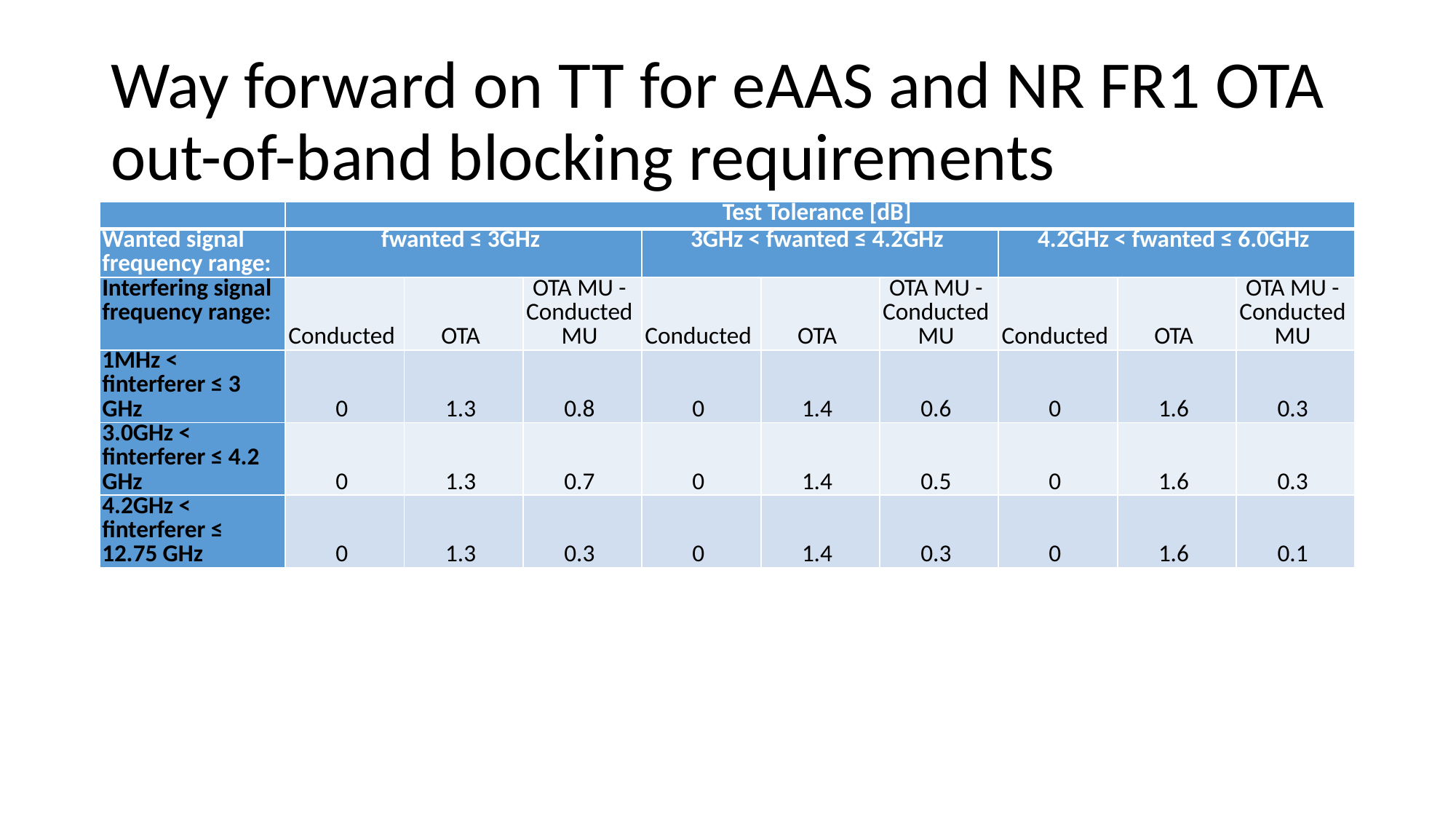

# Way forward on TT for eAAS and NR FR1 OTA out-of-band blocking requirements
|  | Test Tolerance [dB] |  |  |  |  |  |  |  |  |
| --- | --- | --- | --- | --- | --- | --- | --- | --- | --- |
| Wanted signal frequency range: | fwanted ≤ 3GHz |  |  | 3GHz < fwanted ≤ 4.2GHz |  |  | 4.2GHz < fwanted ≤ 6.0GHz |  |  |
| Interfering signal frequency range: | Conducted | OTA | OTA MU - Conducted MU | Conducted | OTA | OTA MU - Conducted MU | Conducted | OTA | OTA MU - Conducted MU |
| 1MHz < finterferer ≤ 3 GHz | 0 | 1.3 | 0.8 | 0 | 1.4 | 0.6 | 0 | 1.6 | 0.3 |
| 3.0GHz < finterferer ≤ 4.2 GHz | 0 | 1.3 | 0.7 | 0 | 1.4 | 0.5 | 0 | 1.6 | 0.3 |
| 4.2GHz < finterferer ≤ 12.75 GHz | 0 | 1.3 | 0.3 | 0 | 1.4 | 0.3 | 0 | 1.6 | 0.1 |